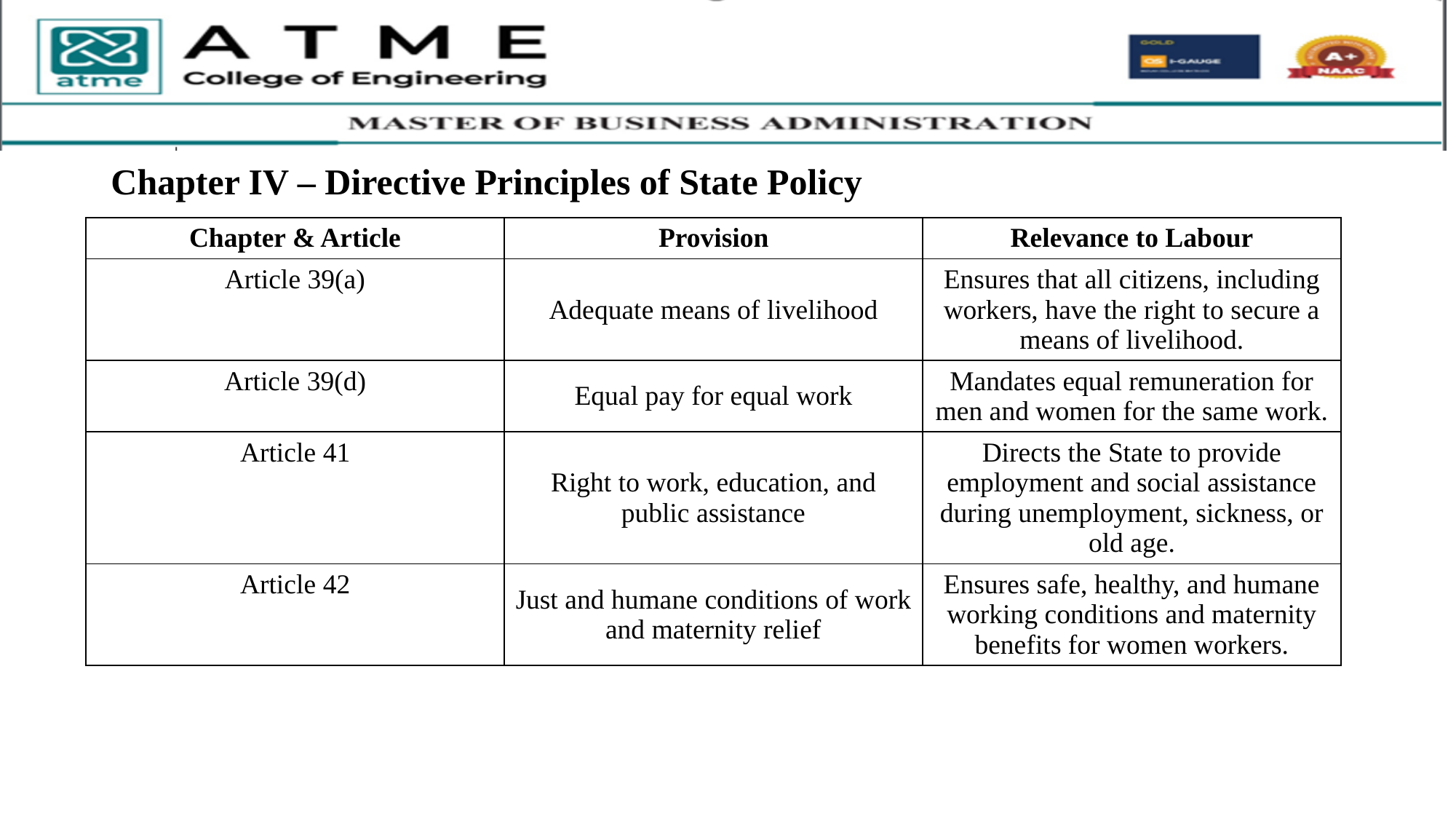

# Chapter IV – Directive Principles of State Policy
| Chapter & Article | Provision | Relevance to Labour |
| --- | --- | --- |
| Article 39(a) | Adequate means of livelihood | Ensures that all citizens, including workers, have the right to secure a means of livelihood. |
| Article 39(d) | Equal pay for equal work | Mandates equal remuneration for men and women for the same work. |
| Article 41 | Right to work, education, and public assistance | Directs the State to provide employment and social assistance during unemployment, sickness, or old age. |
| Article 42 | Just and humane conditions of work and maternity relief | Ensures safe, healthy, and humane working conditions and maternity benefits for women workers. |